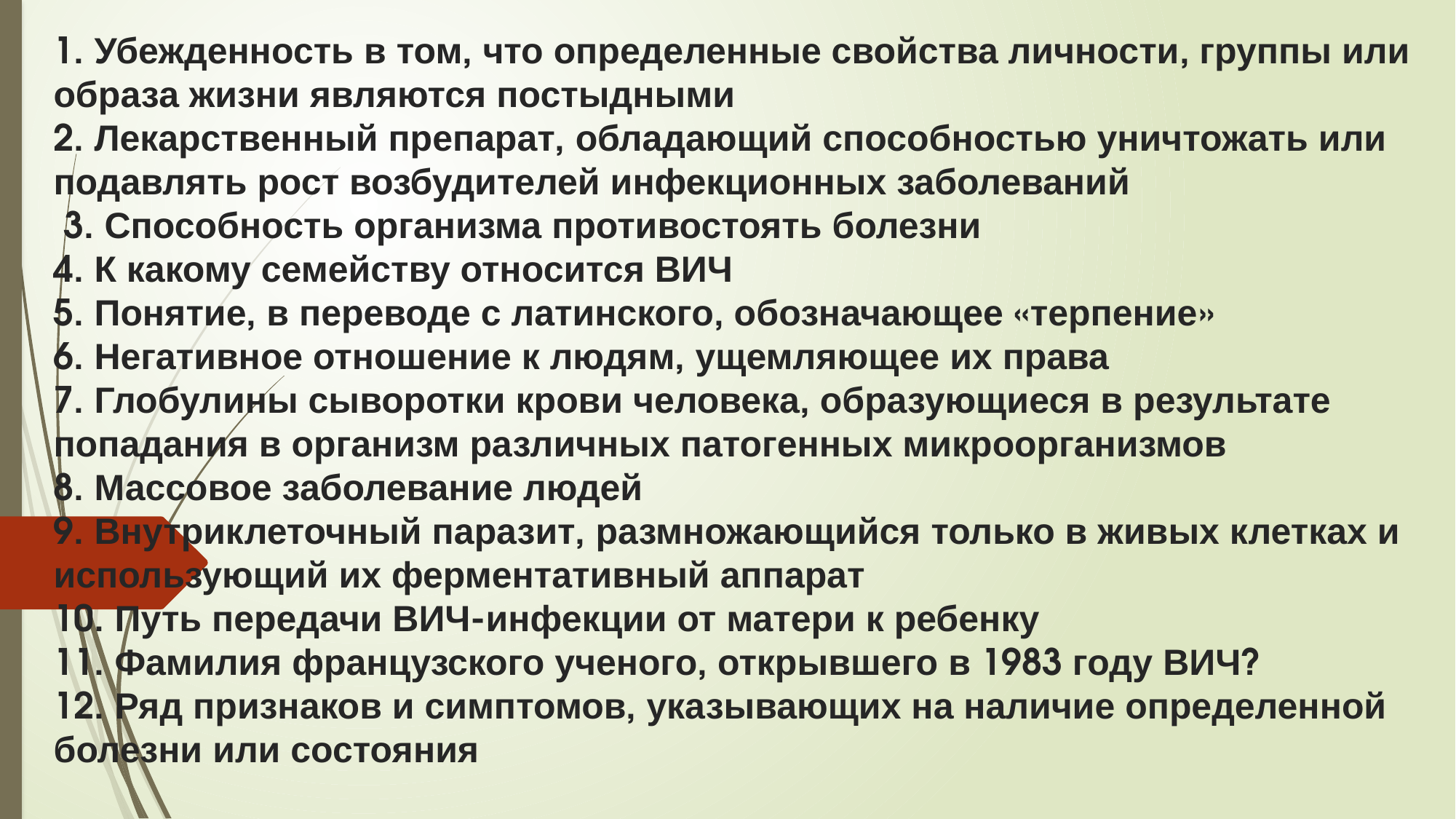

# 1. Убежденность в том, что определенные свойства личности, группы или образа жизни являются постыдными 2. Лекарственный препарат, обладающий способностью уничтожать или подавлять рост возбудителей инфекционных заболеваний 3. Способность организма противостоять болезни 4. К какому семейству относится ВИЧ 5. Понятие, в переводе с латинского, обозначающее «терпение» 6. Негативное отношение к людям, ущемляющее их права 7. Глобулины сыворотки крови человека, образующиеся в результате попадания в организм различных патогенных микроорганизмов 8. Массовое заболевание людей 9. Внутриклеточный паразит, размножающийся только в живых клетках и использующий их ферментативный аппарат 10. Путь передачи ВИЧ-инфекции от матери к ребенку 11. Фамилия французского ученого, открывшего в 1983 году ВИЧ? 12. Ряд признаков и симптомов, указывающих на наличие определенной болезни или состояния